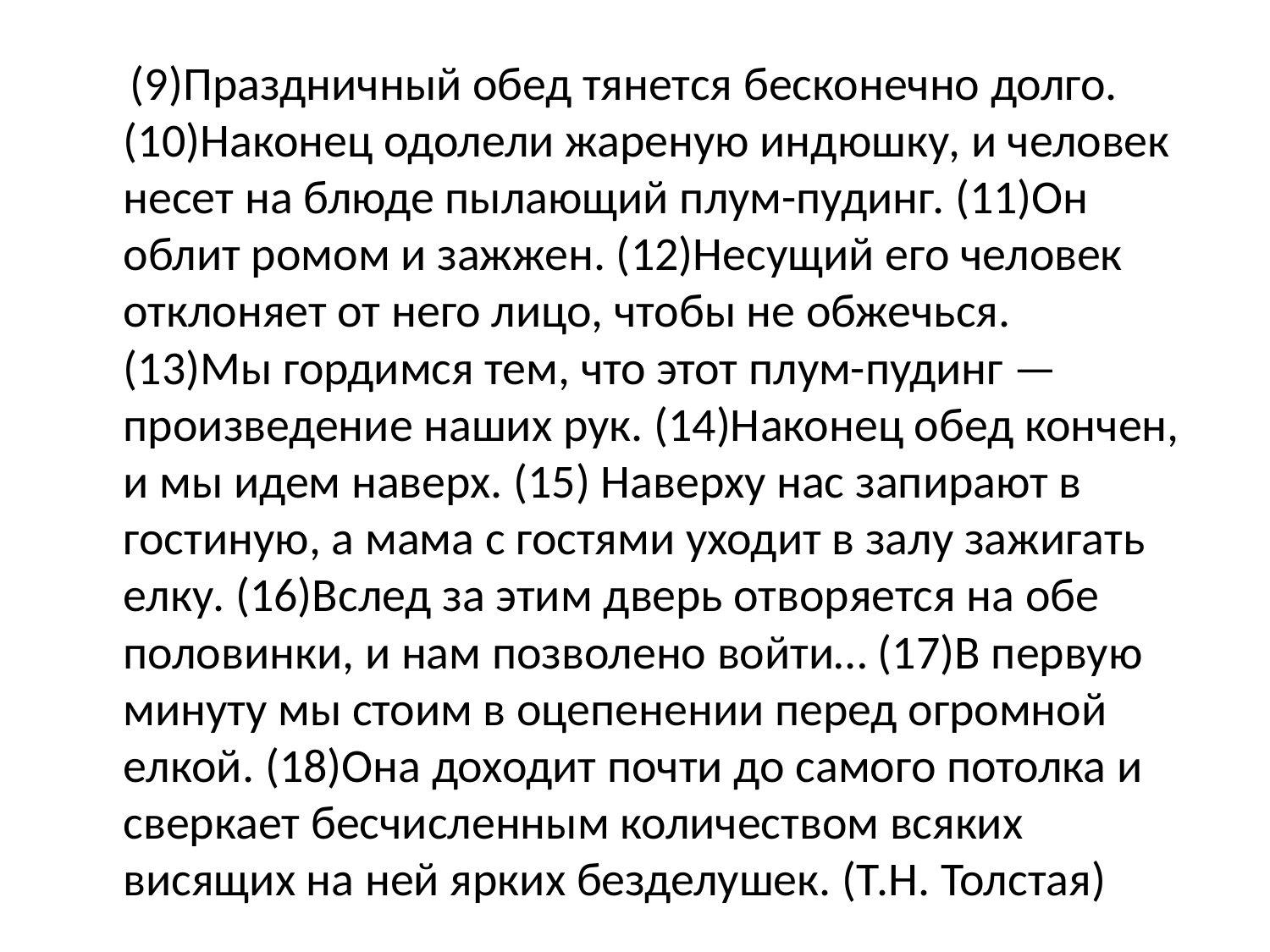

(9)Праздничный обед тянется бесконечно долго. (10)Наконец одолели жареную индюшку, и человек несет на блюде пылающий плум-пудинг. (11)Он облит ромом и зажжен. (12)Несущий его человек отклоняет от него лицо, чтобы не обжечься.     (13)Мы гордимся тем, что этот плум-пудинг — произведение наших рук. (14)Наконец обед кончен, и мы идем наверх. (15) Наверху нас запирают в гостиную, а мама с гостями уходит в залу зажигать елку. (16)Вслед за этим дверь отворяется на обе половинки, и нам позволено войти… (17)В первую минуту мы стоим в оцепенении перед огромной елкой. (18)Она доходит почти до самого потолка и сверкает бесчисленным количеством всяких висящих на ней ярких безделушек. (Т.Н. Толстая)